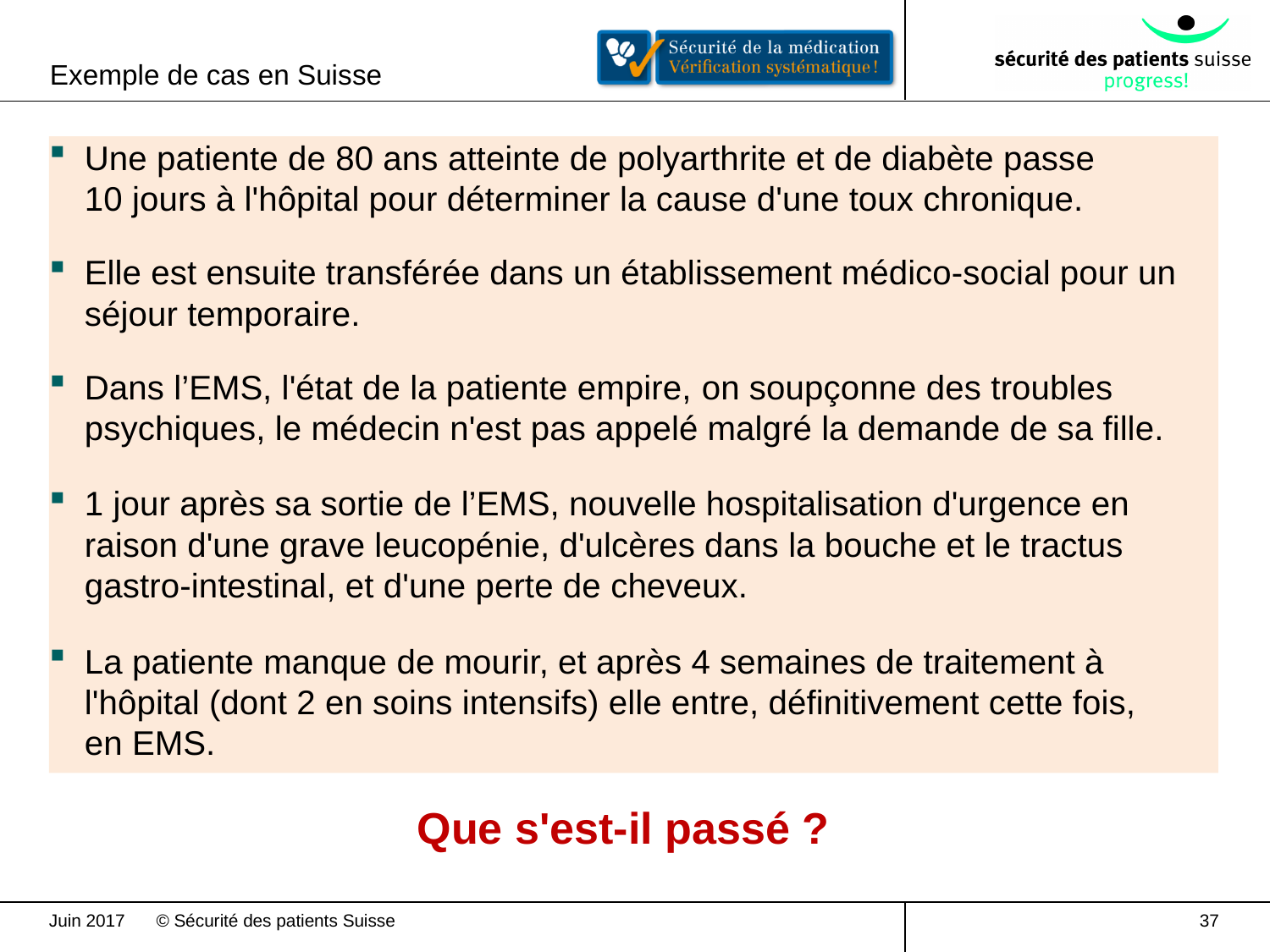

Exemple de cas en Suisse
Une patiente de 80 ans atteinte de polyarthrite et de diabète passe
10 jours à l'hôpital pour déterminer la cause d'une toux chronique.

Elle est ensuite transférée dans un établissement médico-social pour un séjour temporaire.

Dans l’EMS, l'état de la patiente empire, on soupçonne des troubles psychiques, le médecin n'est pas appelé malgré la demande de sa fille.

1 jour après sa sortie de l’EMS, nouvelle hospitalisation d'urgence en raison d'une grave leucopénie, d'ulcères dans la bouche et le tractus gastro-intestinal, et d'une perte de cheveux.

La patiente manque de mourir, et après 4 semaines de traitement à l'hôpital (dont 2 en soins intensifs) elle entre, définitivement cette fois,
en EMS.
Que s'est-il passé ?
Juin 2017
37